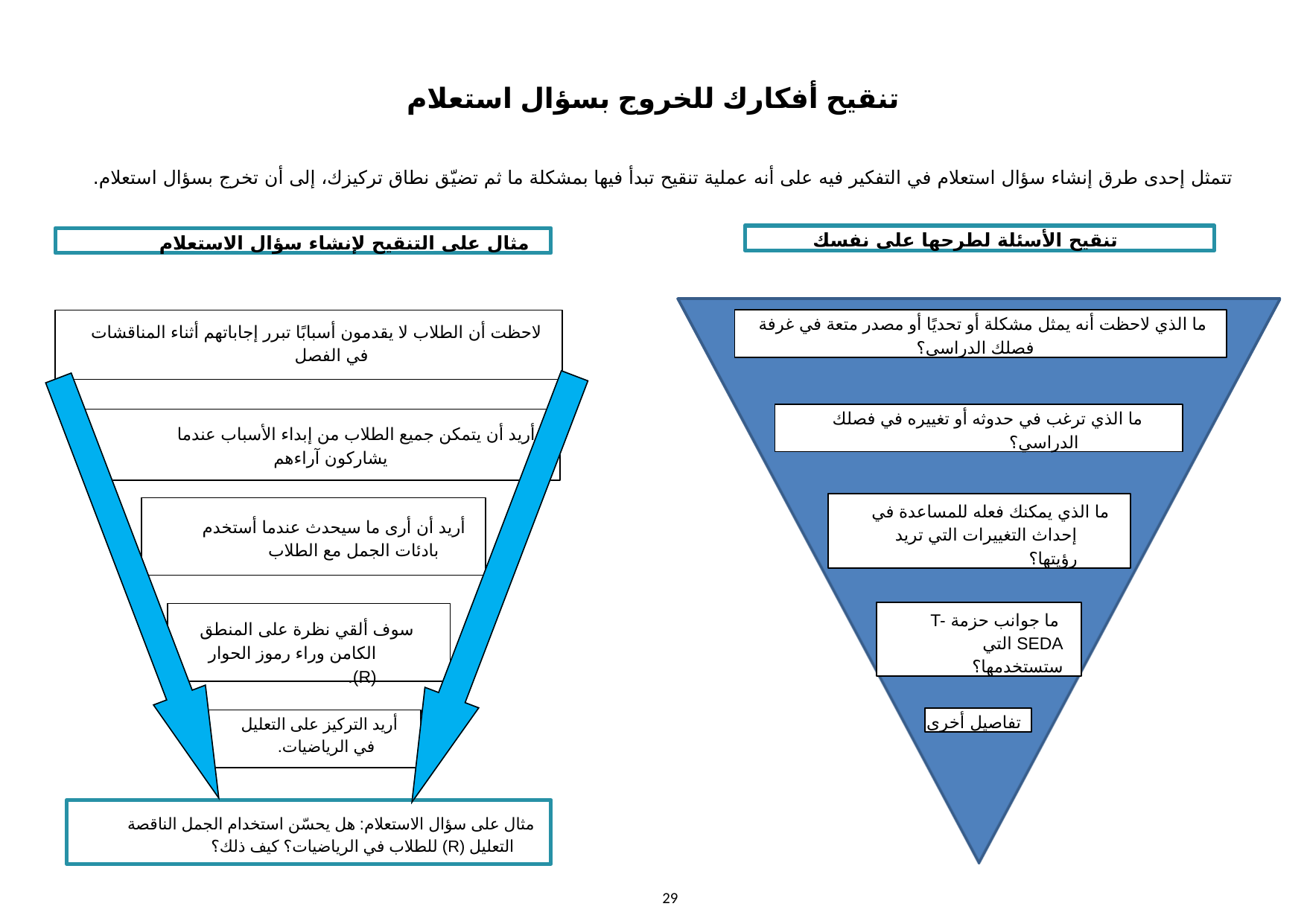

تنقيح أفكارك للخروج بسؤال استعلام

تتمثل إحدى طرق إنشاء سؤال استعلام في التفكير فيه على أنه عملية تنقيح تبدأ فيها بمشكلة ما ثم تضيّق نطاق تركيزك، إلى أن تخرج بسؤال استعلام.
تنقيح الأسئلة لطرحها على نفسك

ما الذي لاحظت أنه يمثل مشكلة أو تحديًا أو مصدر متعة في غرفة فصلك الدراسي؟
ما الذي ترغب في حدوثه أو تغييره في فصلك الدراسي؟
ما الذي يمكنك فعله للمساعدة في إحداث التغييرات التي تريد رؤيتها؟
ما جوانب حزمة T- SEDA التي ستستخدمها؟
تفاصيل أخرى
مثال على التنقيح لإنشاء سؤال الاستعلام

لاحظت أن الطلاب لا يقدمون أسبابًا تبرر إجاباتهم أثناء المناقشات في الفصل

أريد أن يتمكن جميع الطلاب من إبداء الأسباب عندما يشاركون آراءهم

أريد أن أرى ما سيحدث عندما أستخدم بادئات الجمل مع الطلاب

سوف ألقي نظرة على المنطق الكامن وراء رموز الحوار (R).

أريد التركيز على التعليل في الرياضيات.

مثال على سؤال الاستعلام: هل يحسّن استخدام الجمل الناقصة التعليل (R) للطلاب في الرياضيات؟ كيف ذلك؟
29